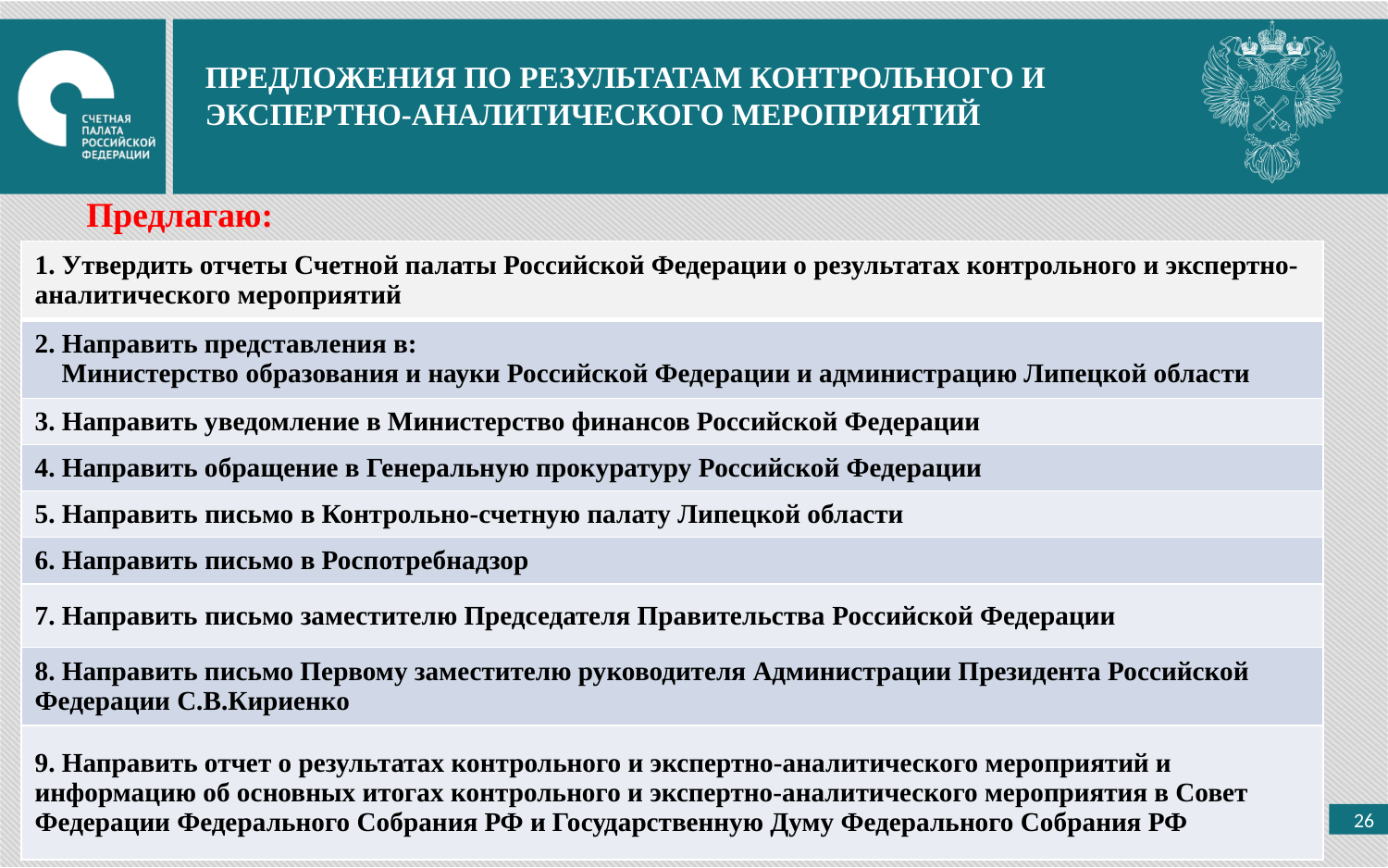

ПРЕДЛОЖЕНИЯ ПО РЕЗУЛЬТАТАМ КОНТРОЛЬНОГО И ЭКСПЕРТНО-АНАЛИТИЧЕСКОГО МЕРОПРИЯТИЙ
Предлагаю:
| 1. Утвердить отчеты Счетной палаты Российской Федерации о результатах контрольного и экспертно-аналитического мероприятий |
| --- |
| 2. Направить представления в: Министерство образования и науки Российской Федерации и администрацию Липецкой области |
| 3. Направить уведомление в Министерство финансов Российской Федерации |
| 4. Направить обращение в Генеральную прокуратуру Российской Федерации |
| 5. Направить письмо в Контрольно-счетную палату Липецкой области |
| 6. Направить письмо в Роспотребнадзор |
| 7. Направить письмо заместителю Председателя Правительства Российской Федерации |
| 8. Направить письмо Первому заместителю руководителя Администрации Президента Российской Федерации С.В.Кириенко |
| 9. Направить отчет о результатах контрольного и экспертно-аналитического мероприятий и информацию об основных итогах контрольного и экспертно-аналитического мероприятия в Совет Федерации Федерального Собрания РФ и Государственную Думу Федерального Собрания РФ |